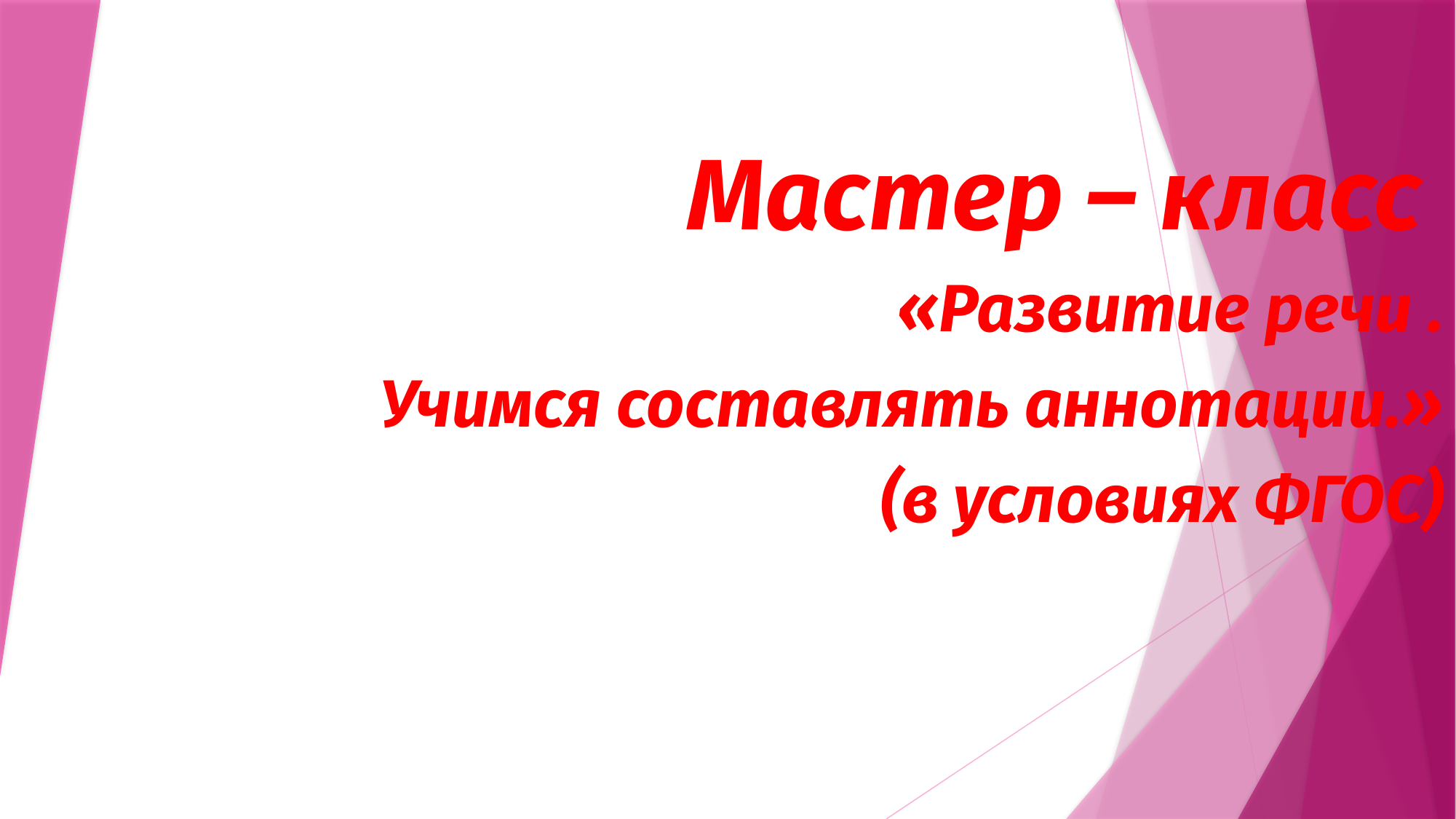

Мастер – класс
                          «Развитие речи .
           Учимся составлять аннотации.»
                      (в условиях ФГОС)

#